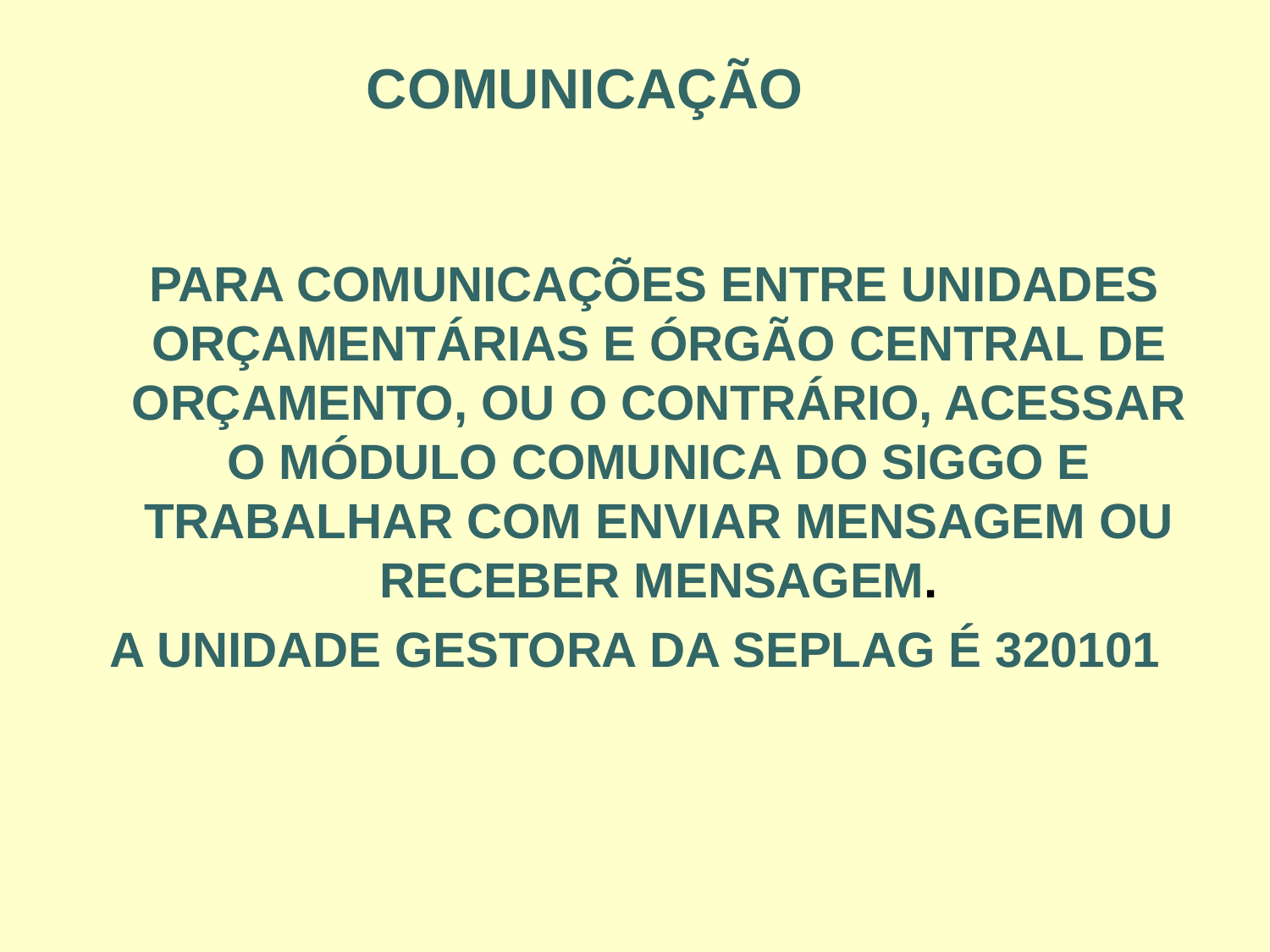

COMUNICAÇÃO
   PARA COMUNICAÇÕES ENTRE UNIDADES ORÇAMENTÁRIAS E ÓRGÃO CENTRAL DE ORÇAMENTO, OU O CONTRÁRIO, ACESSAR O MÓDULO COMUNICA DO SIGGO E TRABALHAR COM ENVIAR MENSAGEM OU RECEBER MENSAGEM.
A UNIDADE GESTORA DA SEPLAG É 320101